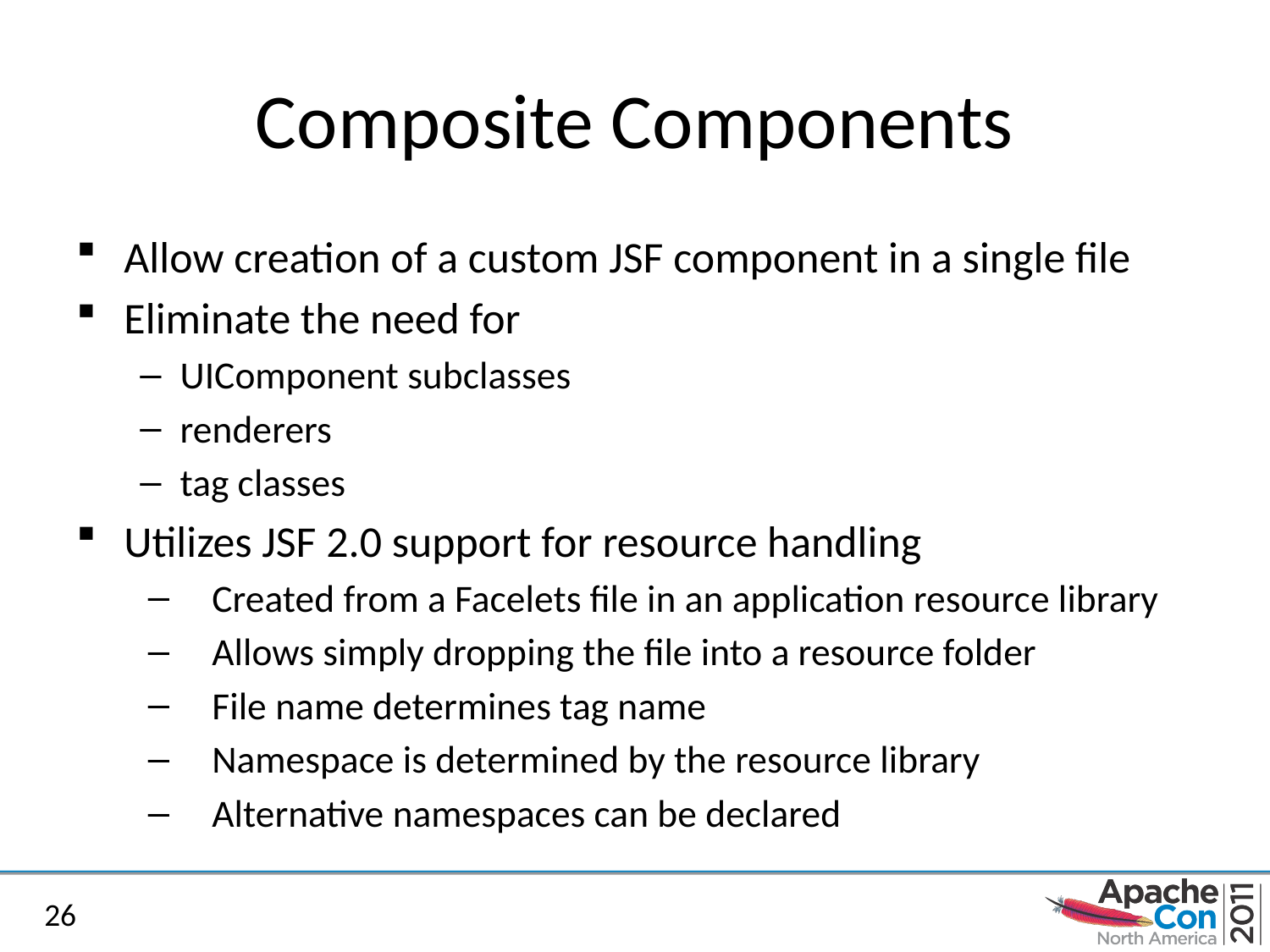

# Composite Components
Allow creation of a custom JSF component in a single file
Eliminate the need for
UIComponent subclasses
renderers
tag classes
Utilizes JSF 2.0 support for resource handling
Created from a Facelets file in an application resource library
Allows simply dropping the file into a resource folder
File name determines tag name
Namespace is determined by the resource library
Alternative namespaces can be declared